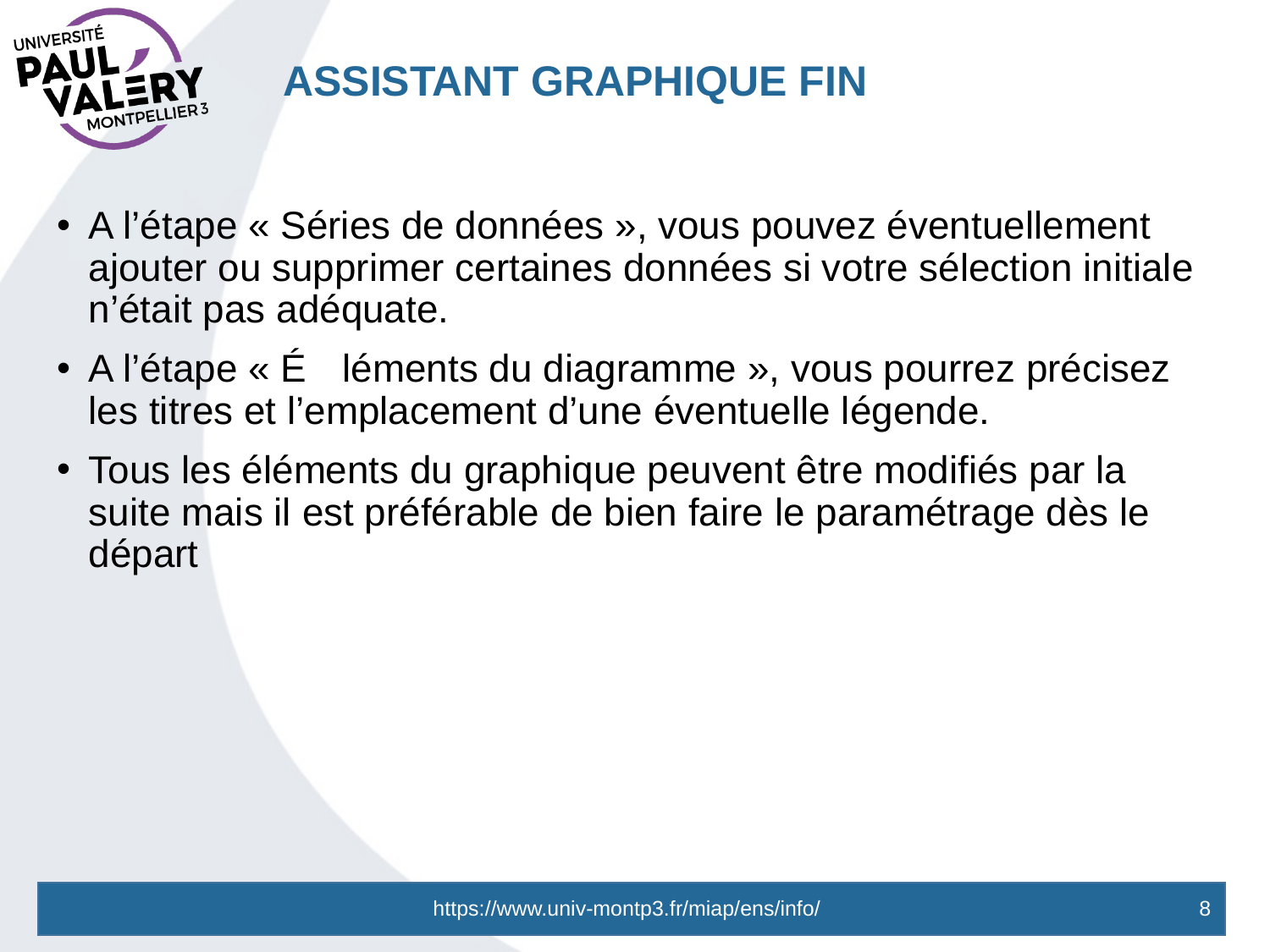

# Assistant graphique fin
A l’étape « Séries de données », vous pouvez éventuellement ajouter ou supprimer certaines données si votre sélection initiale n’était pas adéquate.
A l’étape « É	léments du diagramme », vous pourrez précisez les titres et l’emplacement d’une éventuelle légende.
Tous les éléments du graphique peuvent être modifiés par la suite mais il est préférable de bien faire le paramétrage dès le départ
https://www.univ-montp3.fr/miap/ens/info/
8